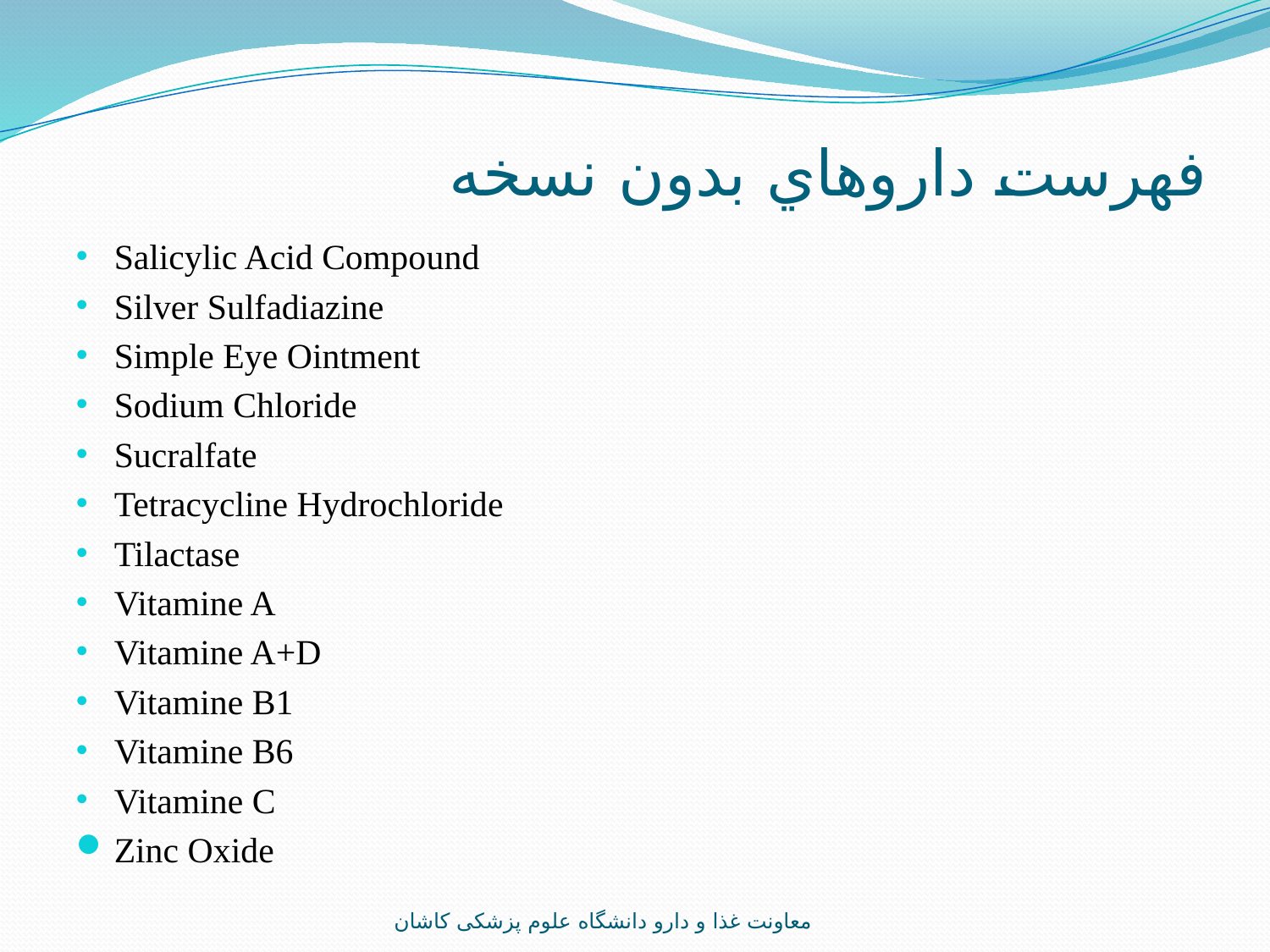

# فهرست داروهاي بدون نسخه
Salicylic Acid Compound
Silver Sulfadiazine
Simple Eye Ointment
Sodium Chloride
Sucralfate
Tetracycline Hydrochloride
Tilactase
Vitamine A
Vitamine A+D
Vitamine B1
Vitamine B6
Vitamine C
Zinc Oxide
معاونت غذا و دارو دانشگاه علوم پزشکی کاشان